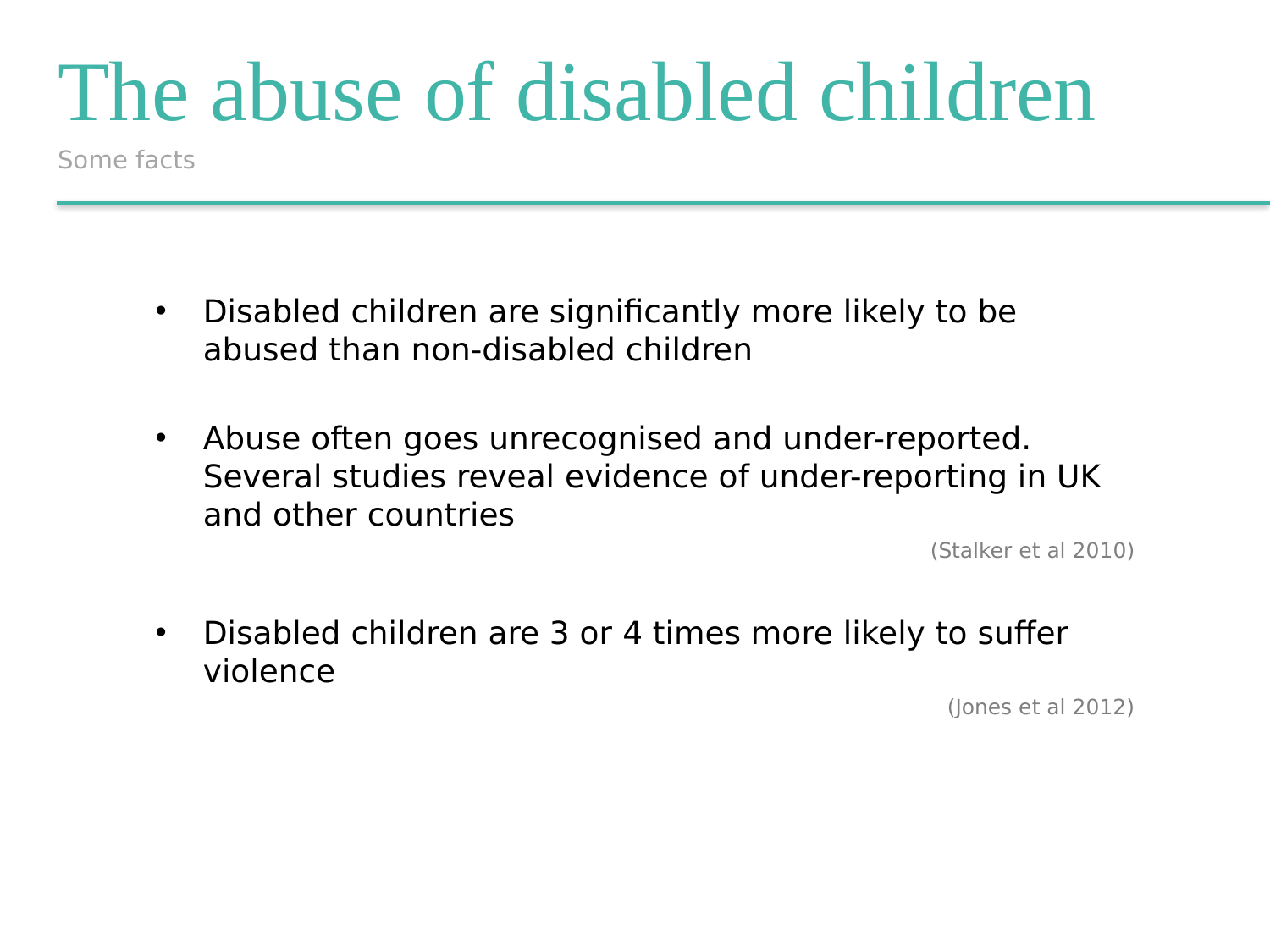

The abuse of disabled children
Some facts
Disabled children are significantly more likely to be abused than non-disabled children

Abuse often goes unrecognised and under-reported. Several studies reveal evidence of under-reporting in UK and other countries
(Stalker et al 2010)

Disabled children are 3 or 4 times more likely to suffer violence
(Jones et al 2012)